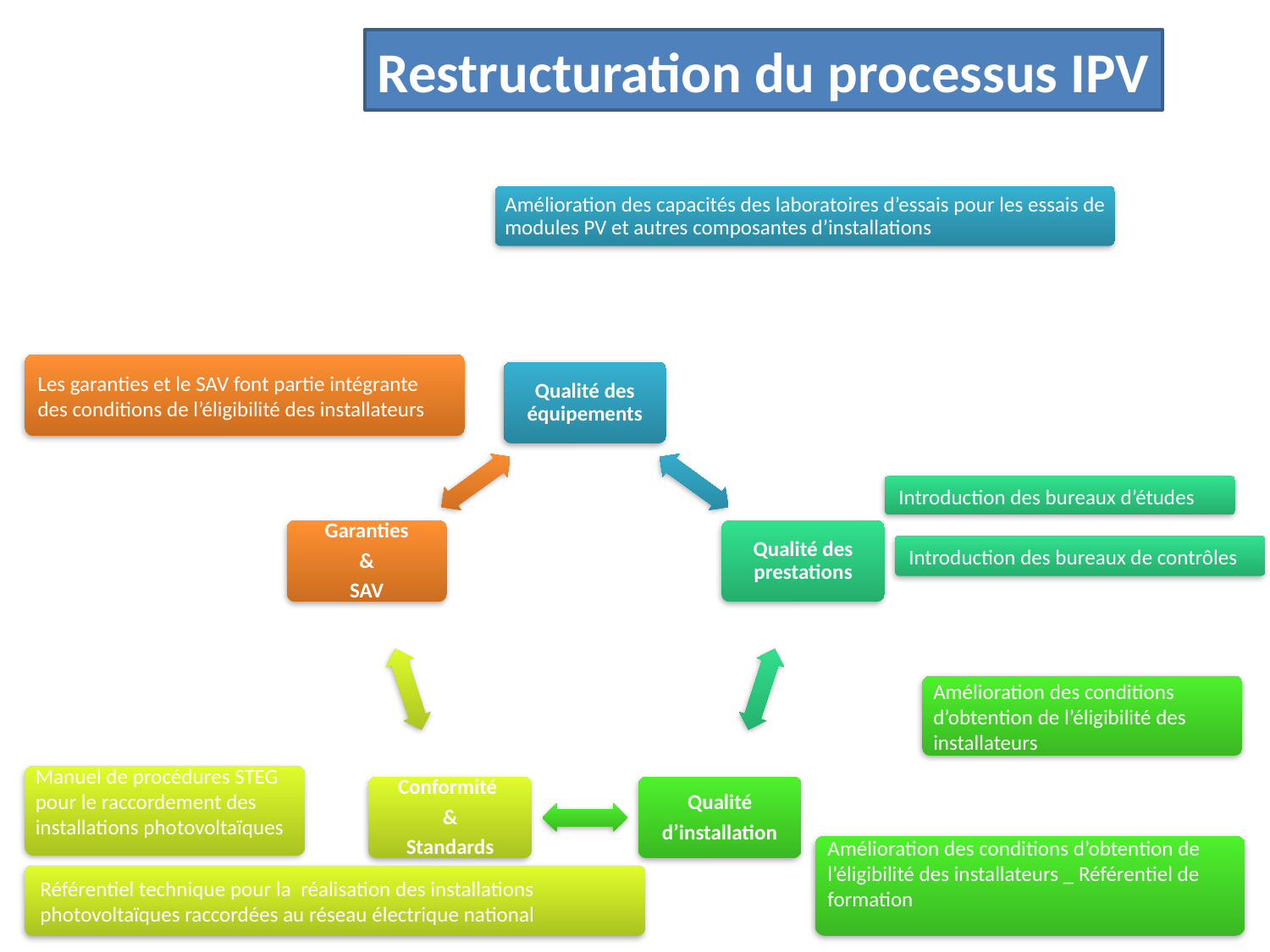

Restructuration du processus IPV

Amélioration des capacités des laboratoires d’essais pour les essais de modules PV et autres composantes d’installations
Qualité des équipements

Qualité des prestations

Qualité
d’installation

Conformité
&
Standards

Garanties
&
SAV

Les garanties et le SAV font partie intégrante des conditions de l’éligibilité des installateurs
Introduction des bureaux d’études

Introduction des bureaux de contrôles

Amélioration des conditions d’obtention de l’éligibilité des installateurs

Manuel de procédures STEG
pour le raccordement des
installations photovoltaïques

Amélioration des conditions d’obtention de l’éligibilité des installateurs _ Référentiel de formation

Référentiel technique pour la  réalisation des installations photovoltaïques raccordées au réseau électrique national